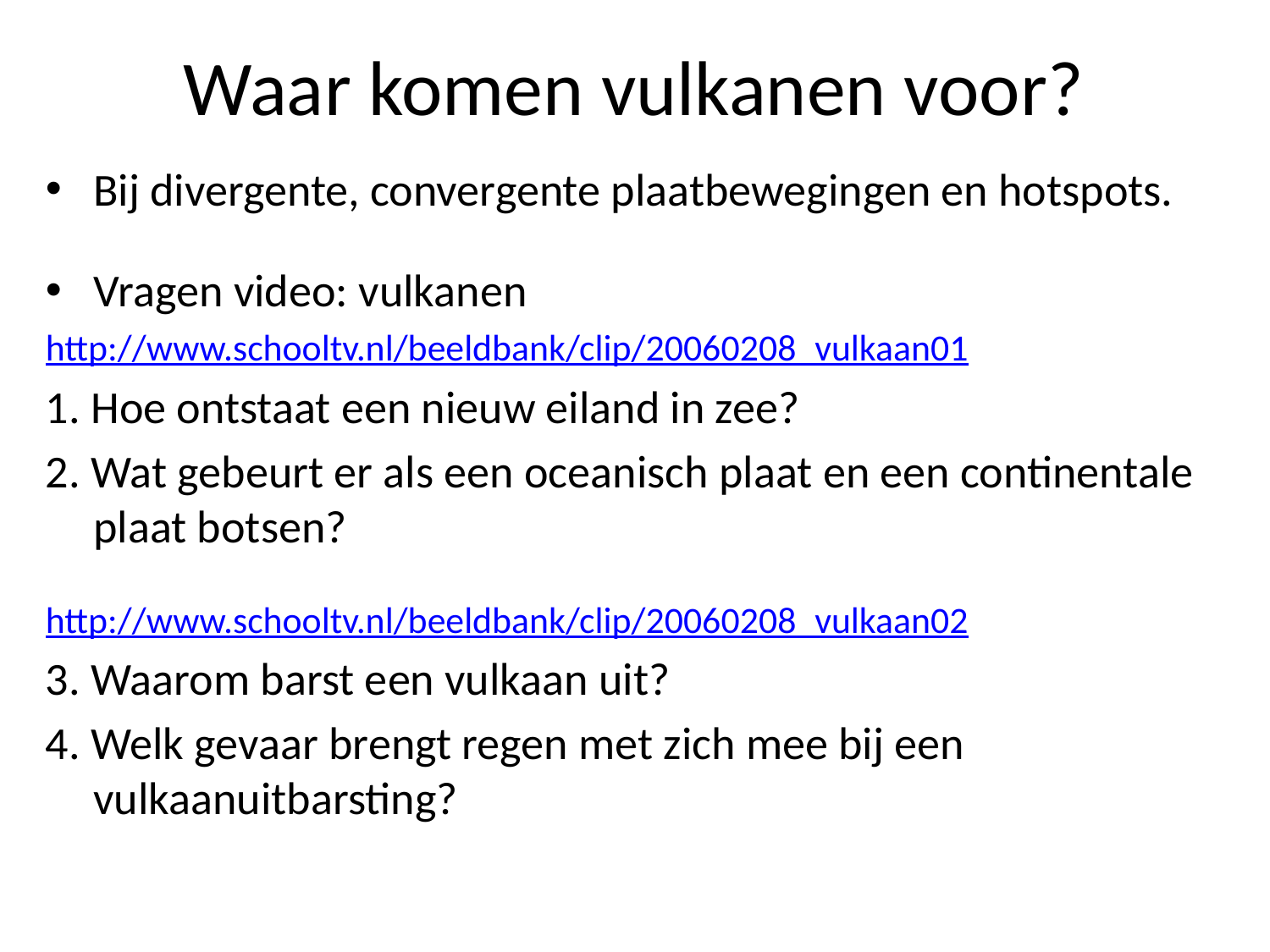

# Waar komen vulkanen voor?
Bij divergente, convergente plaatbewegingen en hotspots.

Vragen video: vulkanen
http://www.schooltv.nl/beeldbank/clip/20060208_vulkaan01
1. Hoe ontstaat een nieuw eiland in zee?
2. Wat gebeurt er als een oceanisch plaat en een continentale plaat botsen?

http://www.schooltv.nl/beeldbank/clip/20060208_vulkaan02
3. Waarom barst een vulkaan uit?
4. Welk gevaar brengt regen met zich mee bij een vulkaanuitbarsting?